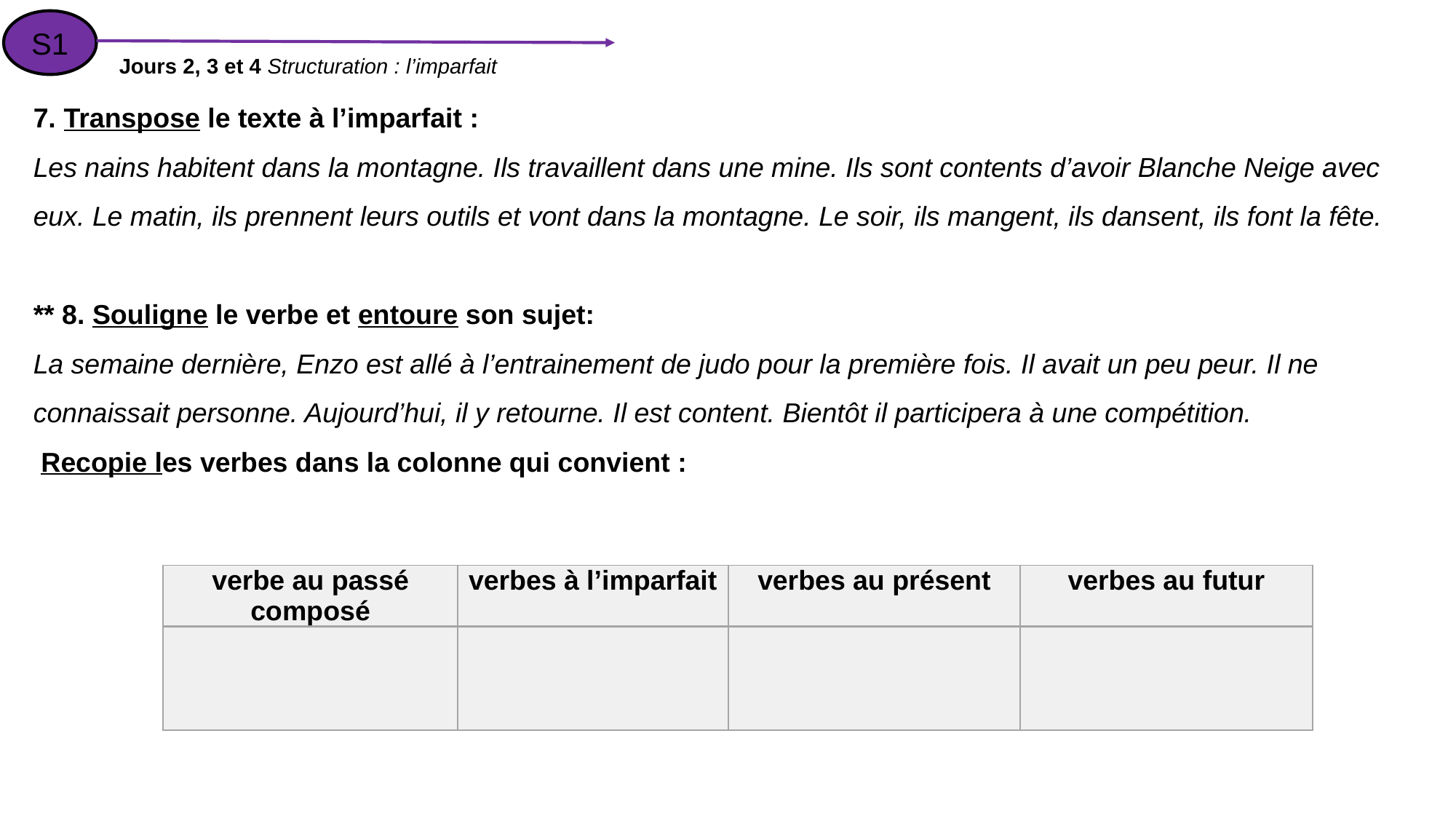

S1
Jours 2, 3 et 4 Structuration : l’imparfait
7. Transpose le texte à l’imparfait :
Les nains habitent dans la montagne. Ils travaillent dans une mine. Ils sont contents d’avoir Blanche Neige avec eux. Le matin, ils prennent leurs outils et vont dans la montagne. Le soir, ils mangent, ils dansent, ils font la fête.

** 8. Souligne le verbe et entoure son sujet:
La semaine dernière, Enzo est allé à l’entrainement de judo pour la première fois. Il avait un peu peur. Il ne connaissait personne. Aujourd’hui, il y retourne. Il est content. Bientôt il participera à une compétition.
 Recopie les verbes dans la colonne qui convient :

| verbe au passé composé | verbes à l’imparfait | verbes au présent | verbes au futur |
| --- | --- | --- | --- |
|  |  |  |  |